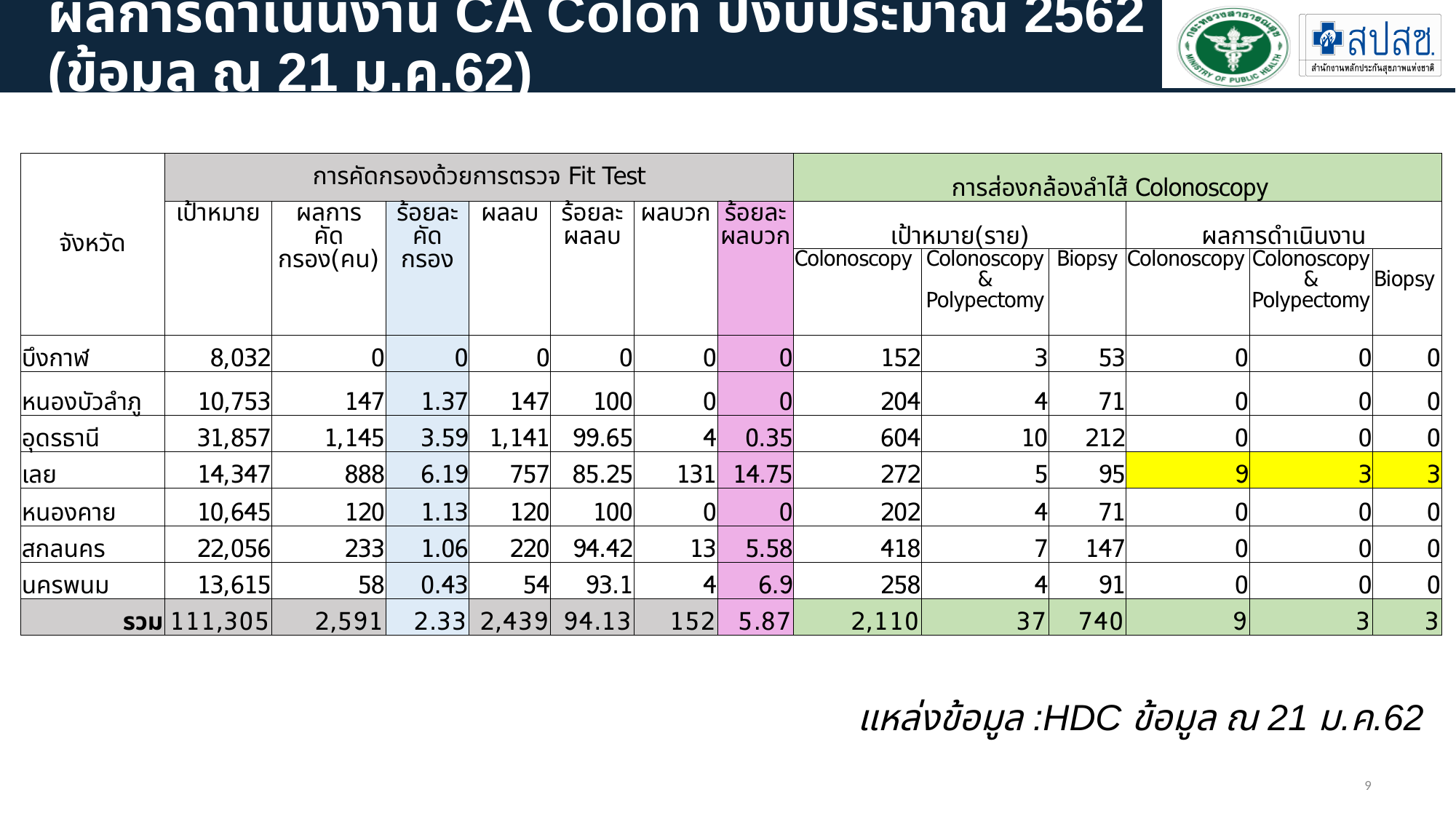

# ผลการดำเนินงาน CA Colon ปีงบประมาณ 2562 (ข้อมูล ณ 21 ม.ค.62)
| จังหวัด | การคัดกรองด้วยการตรวจ Fit Test |  |  |  |  |  |  | การส่องกล้องลำไส้ Colonoscopy |  |  |  |  |  |
| --- | --- | --- | --- | --- | --- | --- | --- | --- | --- | --- | --- | --- | --- |
|  | เป้าหมาย | ผลการ คัดกรอง(คน) | ร้อยละคัดกรอง | ผลลบ | ร้อยละผลลบ | ผลบวก | ร้อยละผลบวก | เป้าหมาย(ราย) |  |  | ผลการดำเนินงาน |  |  |
|  |  |  |  |  |  |  |  | Colonoscopy | Colonoscopy & Polypectomy | Biopsy | Colonoscopy | Colonoscopy & Polypectomy | Biopsy |
| บึงกาฬ | 8,032 | 0 | 0 | 0 | 0 | 0 | 0 | 152 | 3 | 53 | 0 | 0 | 0 |
| หนองบัวลำภู | 10,753 | 147 | 1.37 | 147 | 100 | 0 | 0 | 204 | 4 | 71 | 0 | 0 | 0 |
| อุดรธานี | 31,857 | 1,145 | 3.59 | 1,141 | 99.65 | 4 | 0.35 | 604 | 10 | 212 | 0 | 0 | 0 |
| เลย | 14,347 | 888 | 6.19 | 757 | 85.25 | 131 | 14.75 | 272 | 5 | 95 | 9 | 3 | 3 |
| หนองคาย | 10,645 | 120 | 1.13 | 120 | 100 | 0 | 0 | 202 | 4 | 71 | 0 | 0 | 0 |
| สกลนคร | 22,056 | 233 | 1.06 | 220 | 94.42 | 13 | 5.58 | 418 | 7 | 147 | 0 | 0 | 0 |
| นครพนม | 13,615 | 58 | 0.43 | 54 | 93.1 | 4 | 6.9 | 258 | 4 | 91 | 0 | 0 | 0 |
| รวม | 111,305 | 2,591 | 2.33 | 2,439 | 94.13 | 152 | 5.87 | 2,110 | 37 | 740 | 9 | 3 | 3 |
แหล่งข้อมูล :HDC ข้อมูล ณ 21 ม.ค.62
9